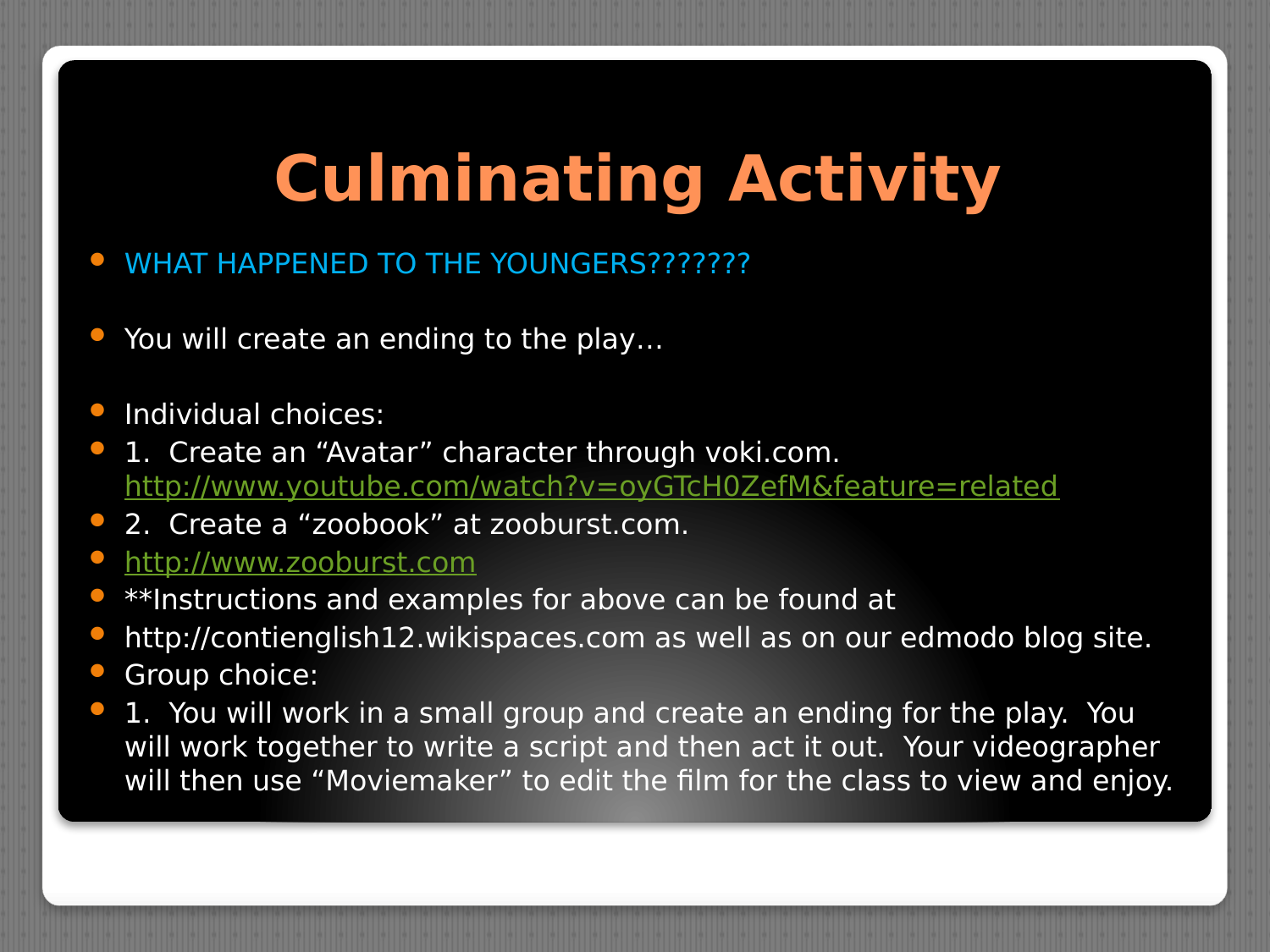

# Culminating Activity
WHAT HAPPENED TO THE YOUNGERS???????

You will create an ending to the play…

Individual choices:
1.  Create an “Avatar” character through voki.com. http://www.youtube.com/watch?v=oyGTcH0ZefM&feature=related
2.  Create a “zoobook” at zooburst.com.
http://www.zooburst.com
**Instructions and examples for above can be found at
http://contienglish12.wikispaces.com as well as on our edmodo blog site.
Group choice:
1.  You will work in a small group and create an ending for the play.  You will work together to write a script and then act it out.  Your videographer will then use “Moviemaker” to edit the film for the class to view and enjoy.